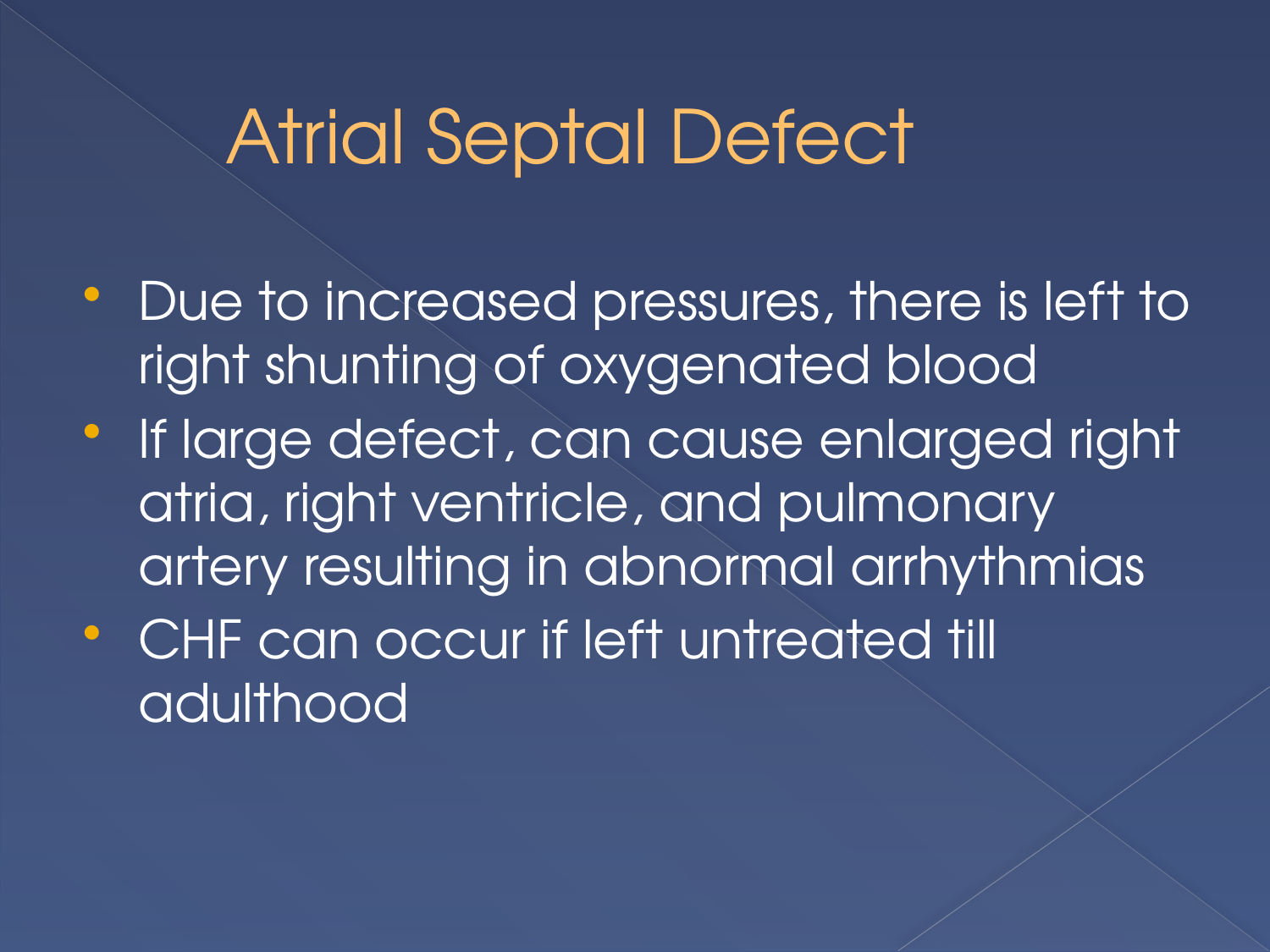

# Atrial Septal Defect
Due to increased pressures, there is left to right shunting of oxygenated blood
If large defect, can cause enlarged right atria, right ventricle, and pulmonary artery resulting in abnormal arrhythmias
CHF can occur if left untreated till adulthood